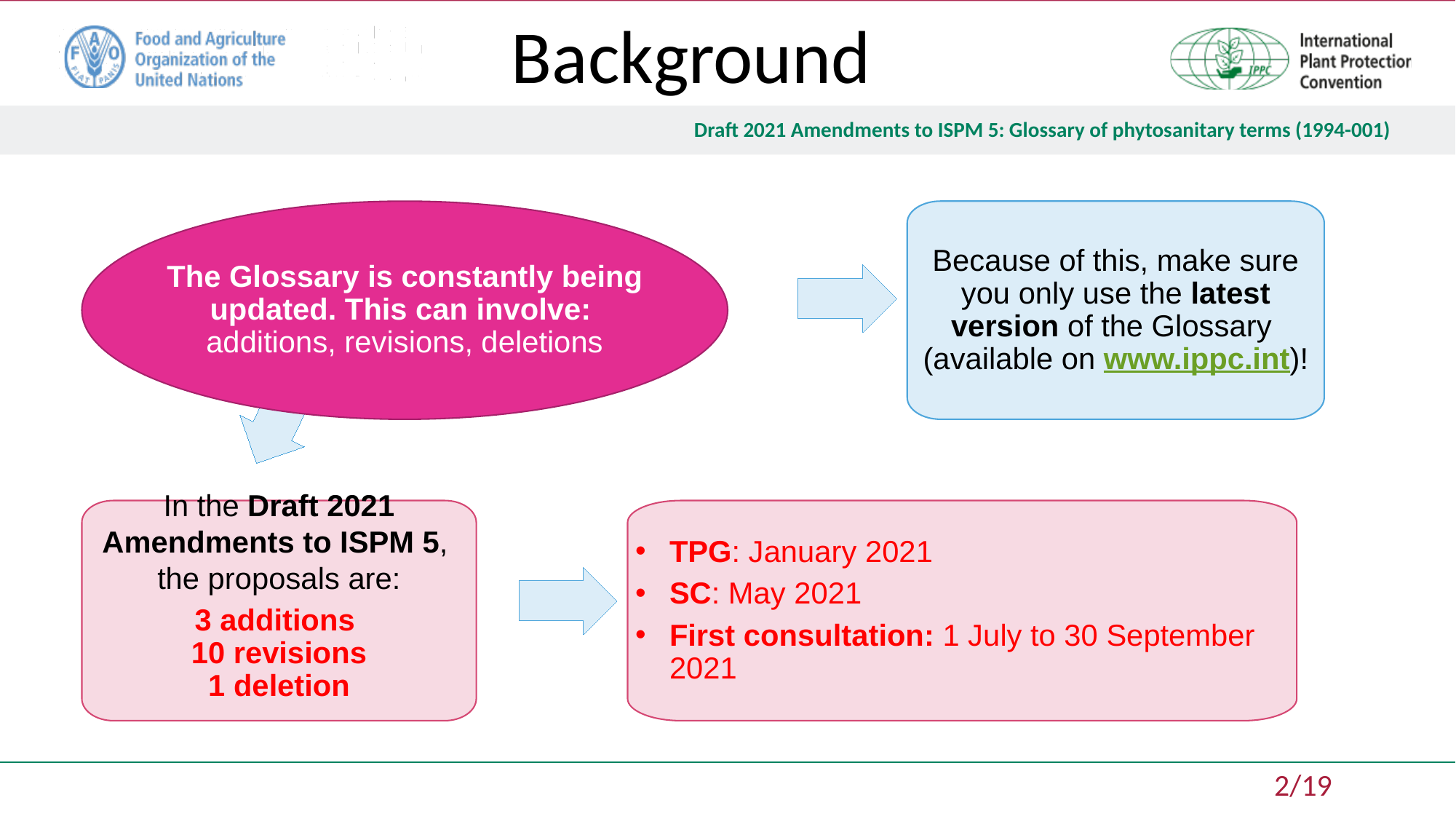

Background
The Glossary is constantly being updated. This can involve:
additions, revisions, deletions
Because of this, make sure you only use the latest version of the Glossary
(available on www.ippc.int)!

TPG: January 2021
SC: May 2021
First consultation: 1 July to 30 September 2021
In the Draft 2021 Amendments to ISPM 5,
the proposals are:
3 additions
10 revisions
1 deletion